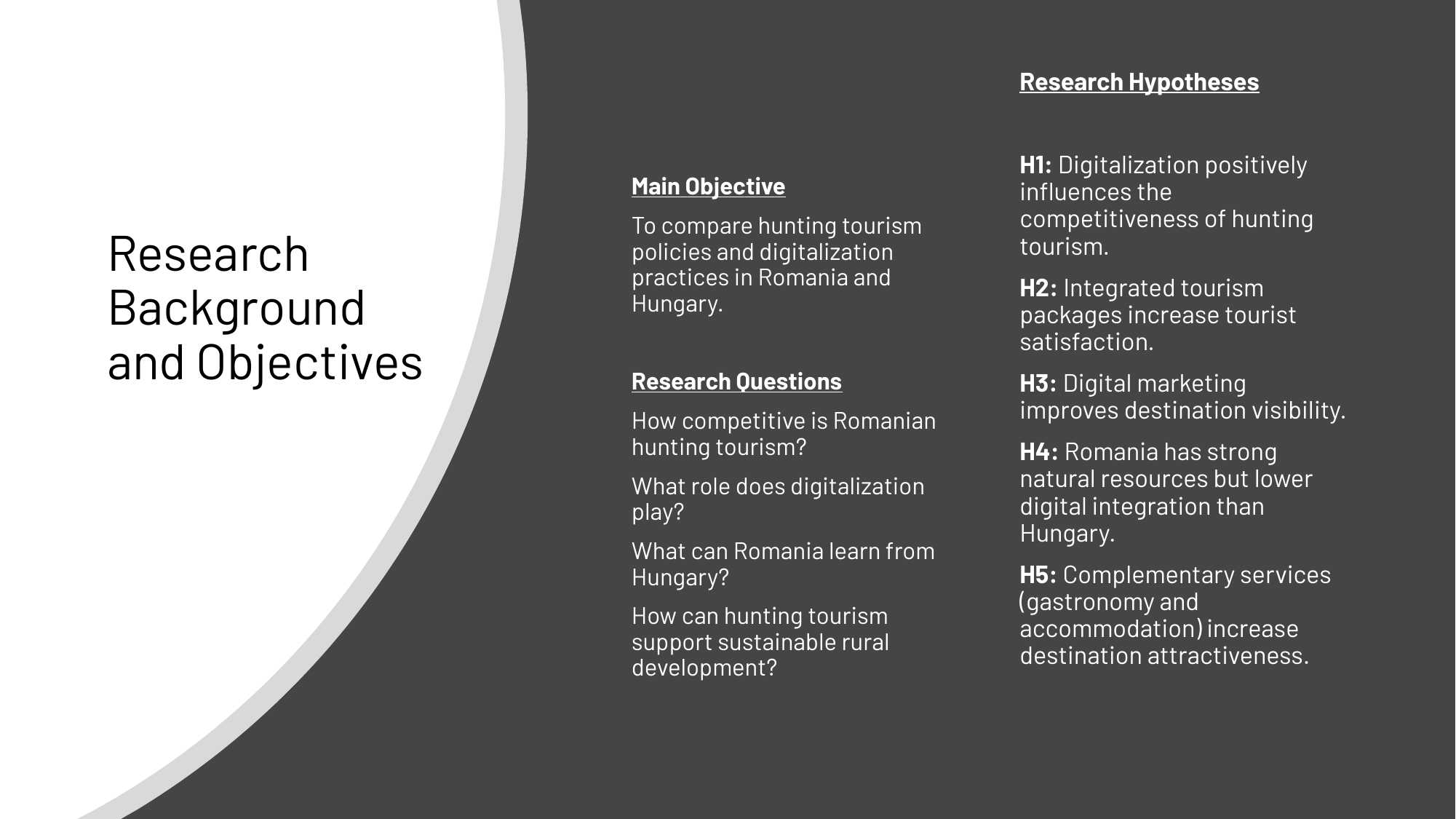

Research Hypotheses

H1: Digitalization positively influences the competitiveness of hunting tourism.
H2: Integrated tourism packages increase tourist satisfaction.
H3: Digital marketing improves destination visibility.
H4: Romania has strong natural resources but lower digital integration than Hungary.
H5: Complementary services (gastronomy and accommodation) increase destination attractiveness.

# Research Background and Objectives
Main Objective
To compare hunting tourism policies and digitalization practices in Romania and Hungary.

Research Questions
How competitive is Romanian hunting tourism?
What role does digitalization play?
What can Romania learn from Hungary?
How can hunting tourism support sustainable rural development?